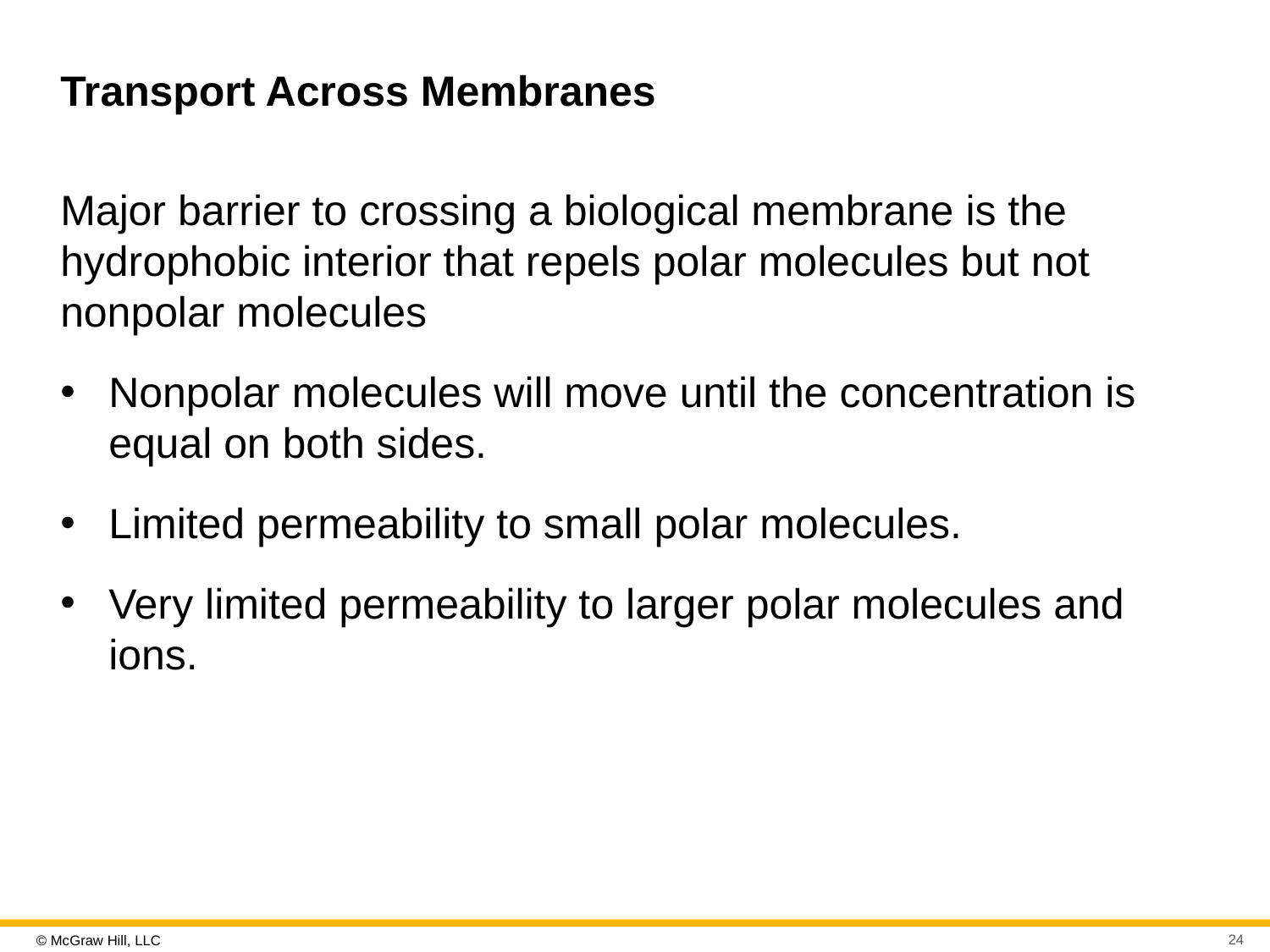

# Transport Across Membranes
Major barrier to crossing a biological membrane is the hydrophobic interior that repels polar molecules but not nonpolar molecules
Nonpolar molecules will move until the concentration is equal on both sides.
Limited permeability to small polar molecules.
Very limited permeability to larger polar molecules and ions.
24